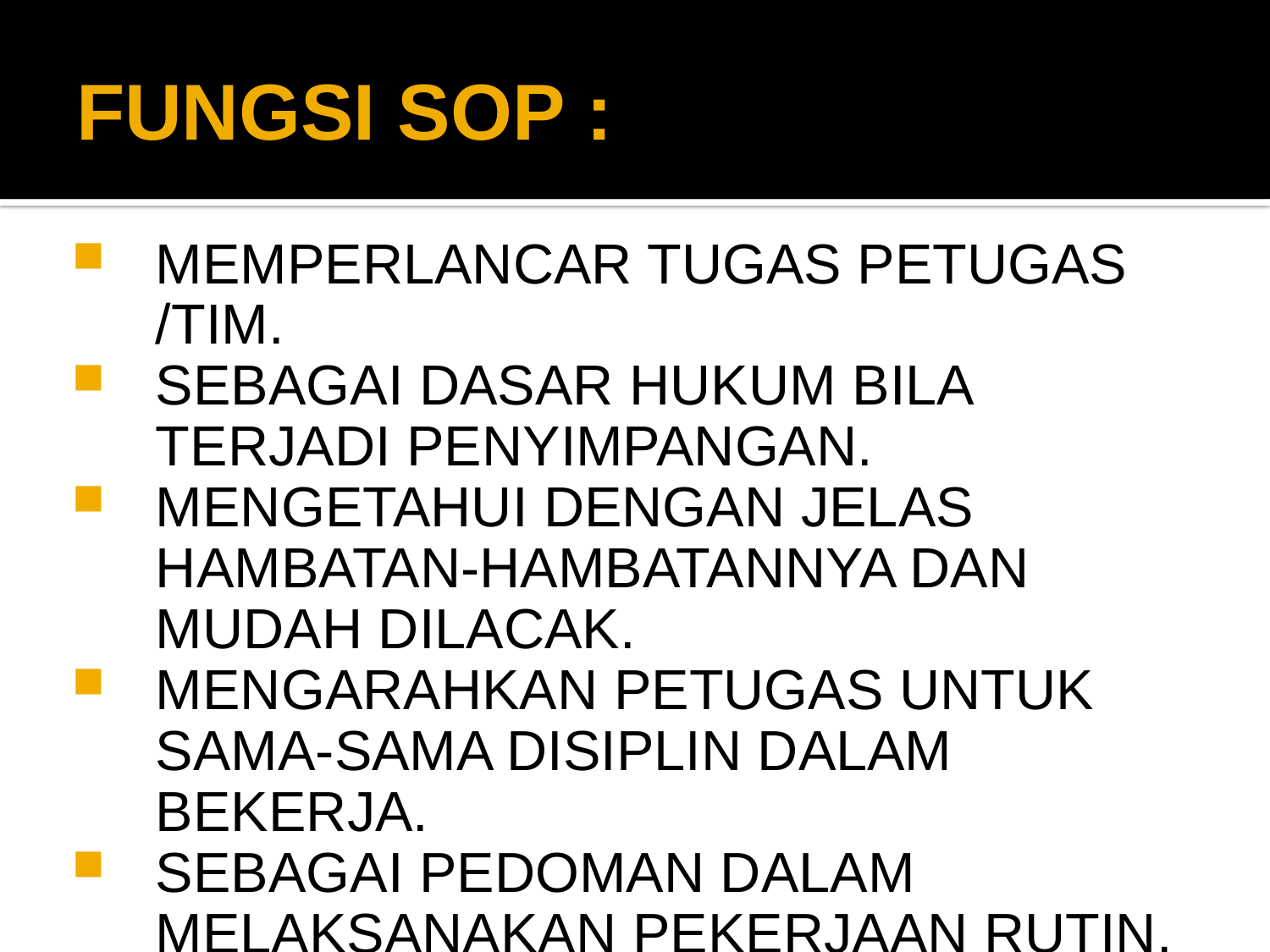

# FUNGSI SOP :
MEMPERLANCAR TUGAS PETUGAS /TIM.
SEBAGAI DASAR HUKUM BILA TERJADI PENYIMPANGAN.
MENGETAHUI DENGAN JELAS HAMBATAN-HAMBATANNYA DAN MUDAH DILACAK.
MENGARAHKAN PETUGAS UNTUK SAMA-SAMA DISIPLIN DALAM BEKERJA.
SEBAGAI PEDOMAN DALAM MELAKSANAKAN PEKERJAAN RUTIN.